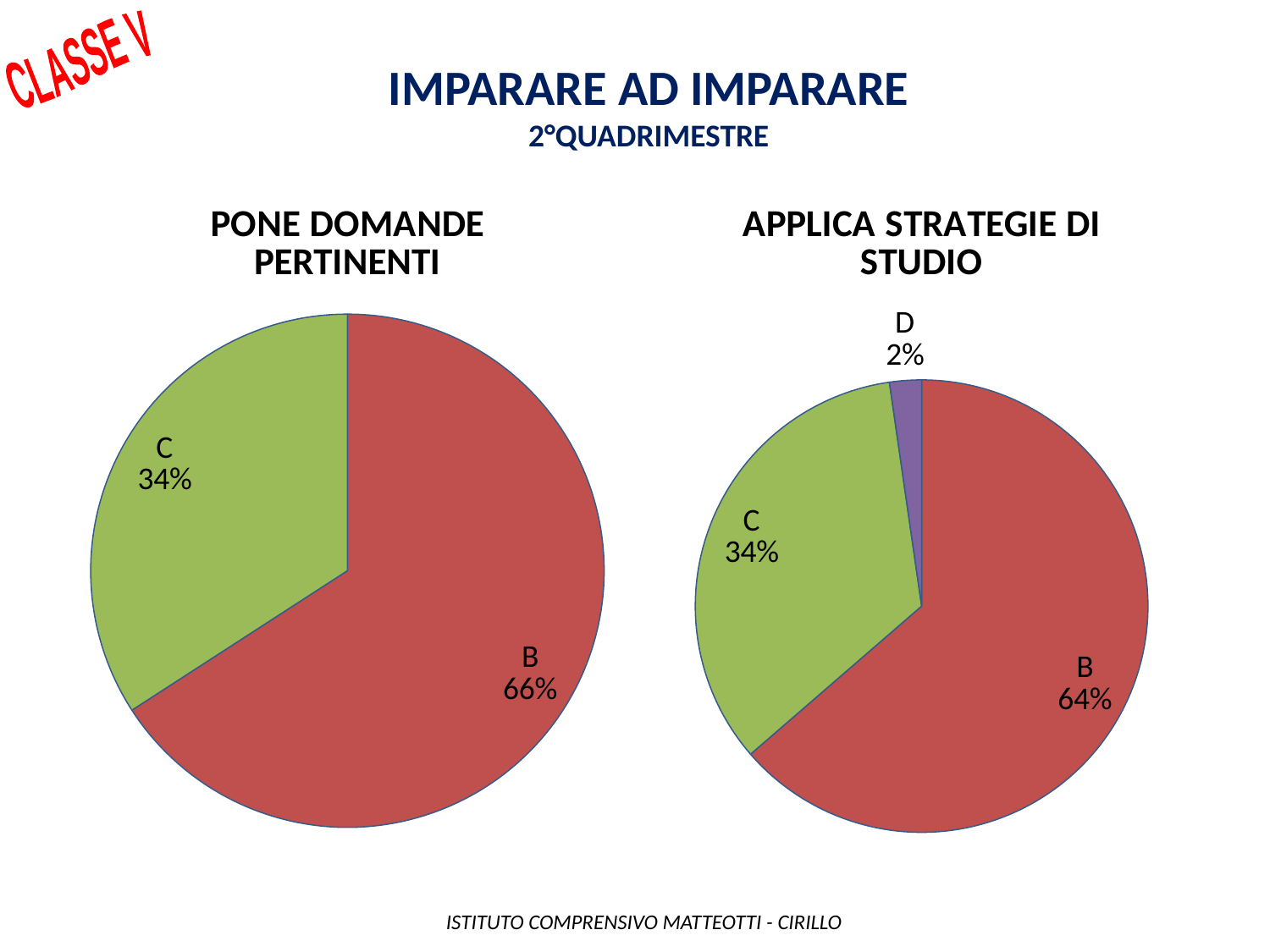

CLASSE V
Imparare ad imparare
2°QUADRIMESTRE

### Chart: PONE DOMANDE PERTINENTI

| Category |  |
|---|---|
| A | 0.0 |
| B | 27.0 |
| C | 14.0 |
| D | 0.0 |

### Chart: APPLICA STRATEGIE DI STUDIO

| Category |  |
|---|---|
| A | 0.0 |
| B | 28.0 |
| C | 15.0 |
| D | 1.0 |
 ISTITUTO COMPRENSIVO MATTEOTTI - CIRILLO